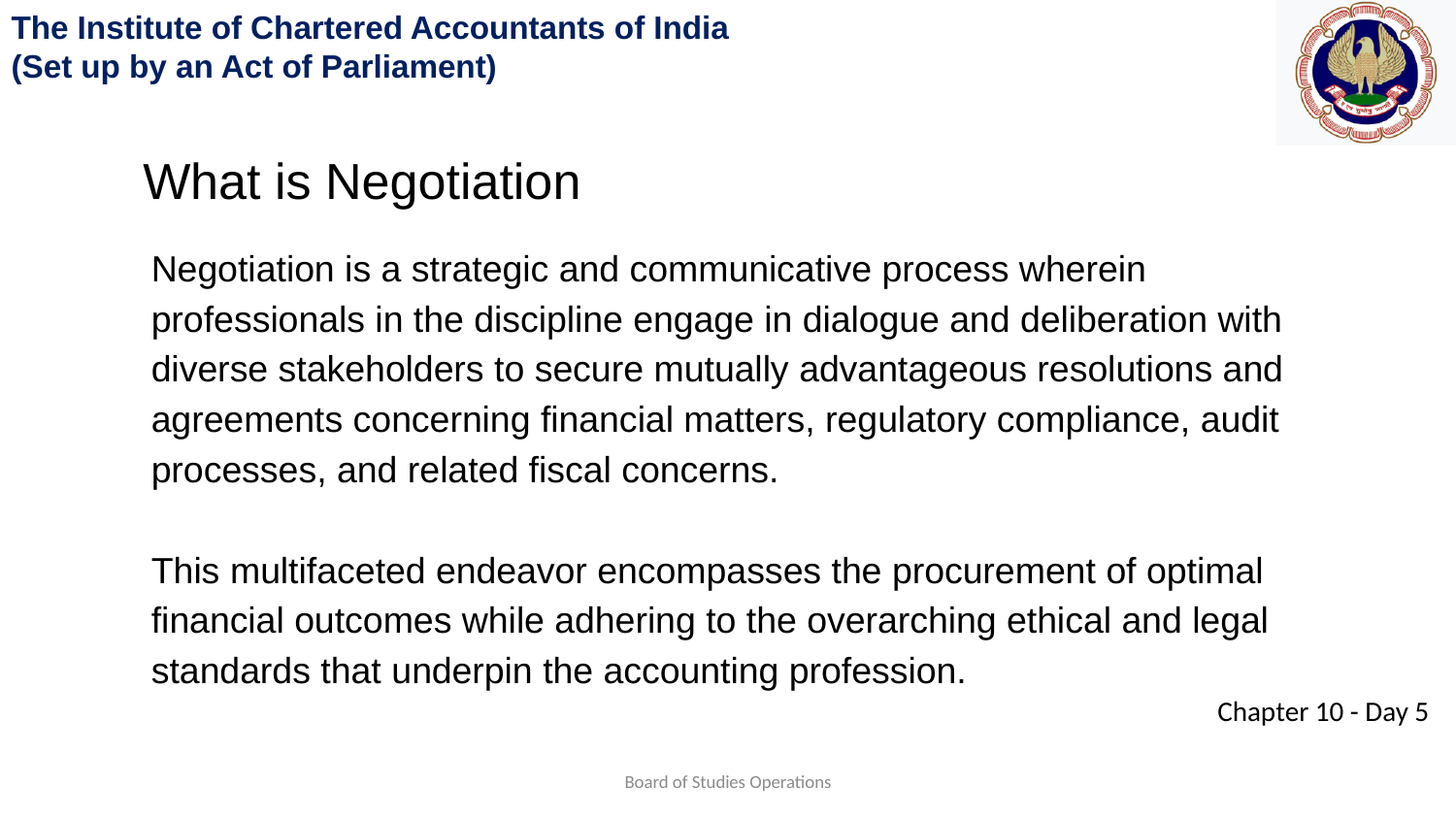

What is Negotiation
Negotiation is a strategic and communicative process wherein professionals in the discipline engage in dialogue and deliberation with diverse stakeholders to secure mutually advantageous resolutions and agreements concerning financial matters, regulatory compliance, audit processes, and related fiscal concerns.

This multifaceted endeavor encompasses the procurement of optimal financial outcomes while adhering to the overarching ethical and legal standards that underpin the accounting profession.
Board of Studies Operations